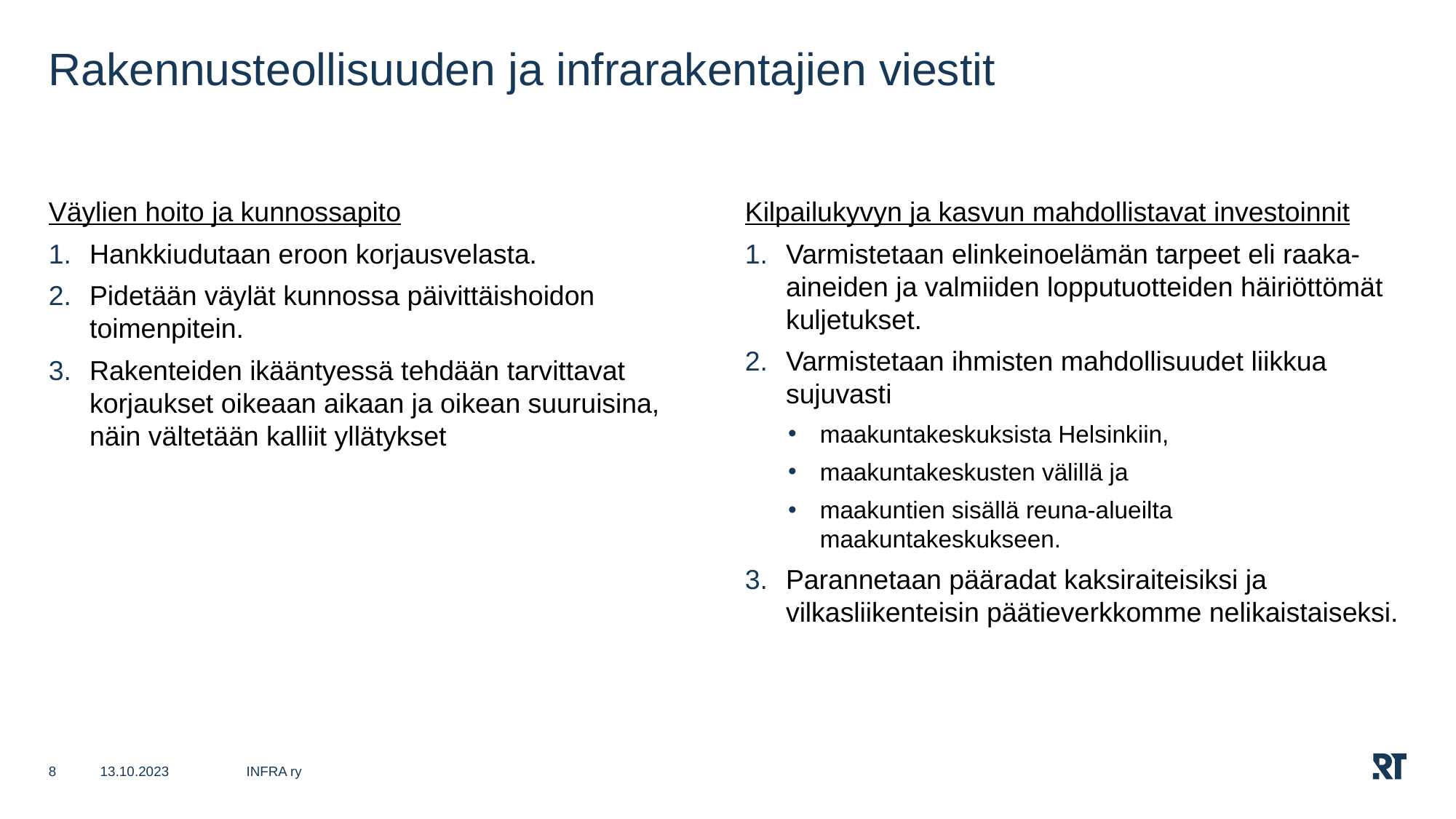

# Rakennusteollisuuden ja infrarakentajien viestit
Väylien hoito ja kunnossapito
Hankkiudutaan eroon korjausvelasta.
Pidetään väylät kunnossa päivittäishoidon toimenpitein.
Rakenteiden ikääntyessä tehdään tarvittavat korjaukset oikeaan aikaan ja oikean suuruisina, näin vältetään kalliit yllätykset
Kilpailukyvyn ja kasvun mahdollistavat investoinnit
Varmistetaan elinkeinoelämän tarpeet eli raaka-aineiden ja valmiiden lopputuotteiden häiriöttömät kuljetukset.
Varmistetaan ihmisten mahdollisuudet liikkua sujuvasti
maakuntakeskuksista Helsinkiin,
maakuntakeskusten välillä ja
maakuntien sisällä reuna-alueilta maakuntakeskukseen.
Parannetaan pääradat kaksiraiteisiksi ja vilkasliikenteisin päätieverkkomme nelikaistaiseksi.

8
13.10.2023
INFRA ry